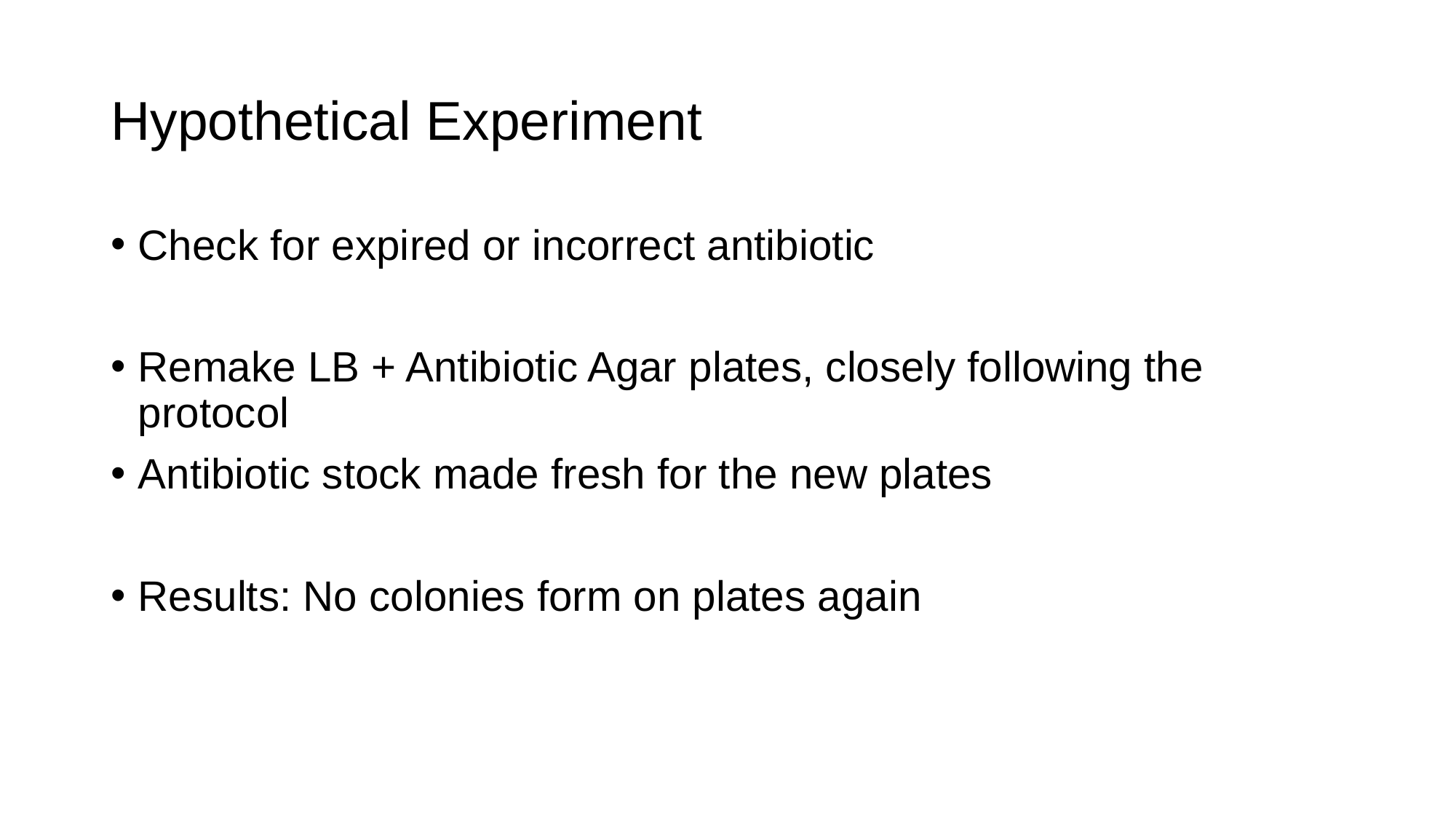

# Hypothetical Experiment
Check for expired or incorrect antibiotic

Remake LB + Antibiotic Agar plates, closely following the protocol
Antibiotic stock made fresh for the new plates

Results: No colonies form on plates again